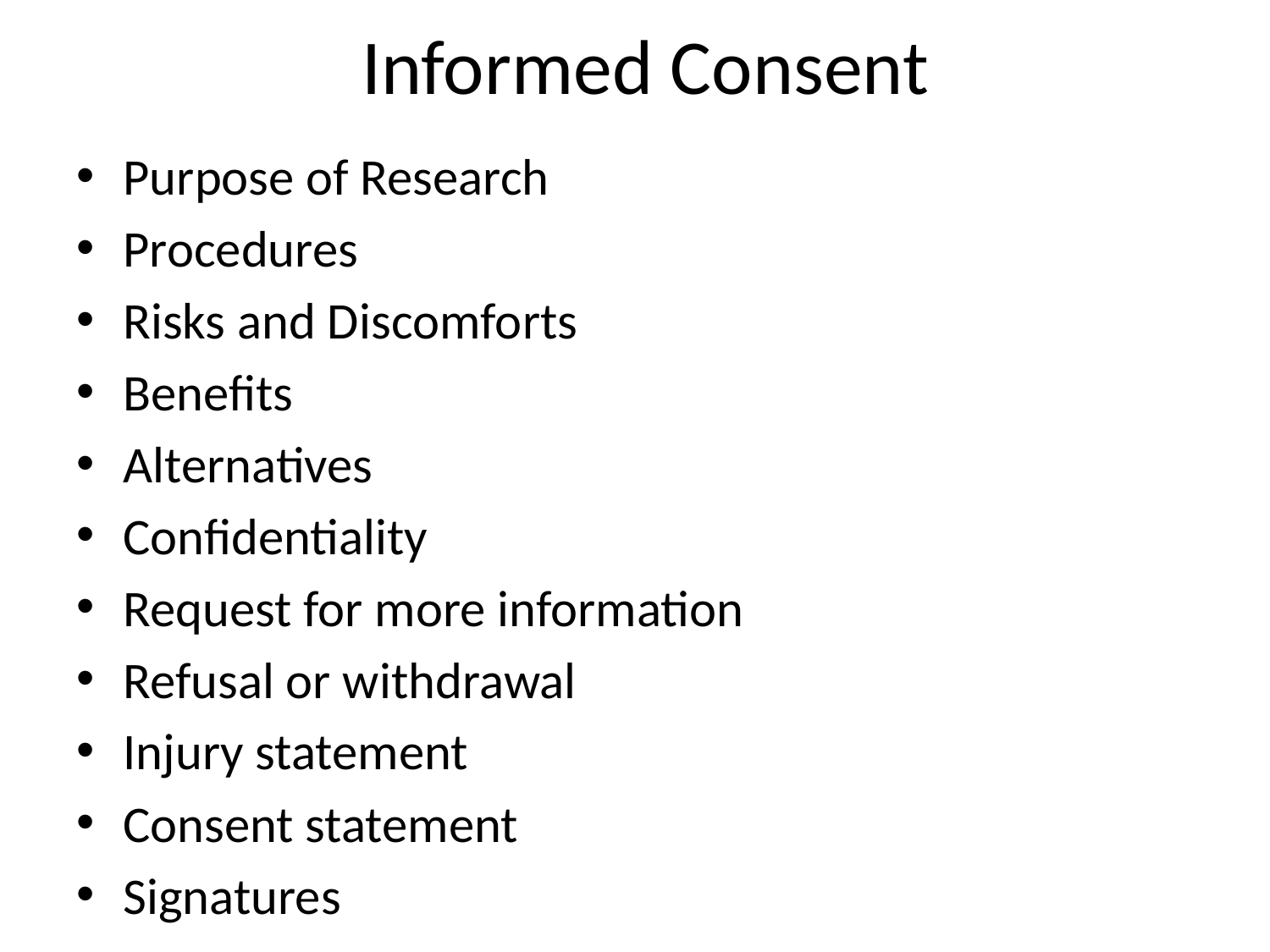

# Informed Consent
Purpose of Research
Procedures
Risks and Discomforts
Benefits
Alternatives
Confidentiality
Request for more information
Refusal or withdrawal
Injury statement
Consent statement
Signatures